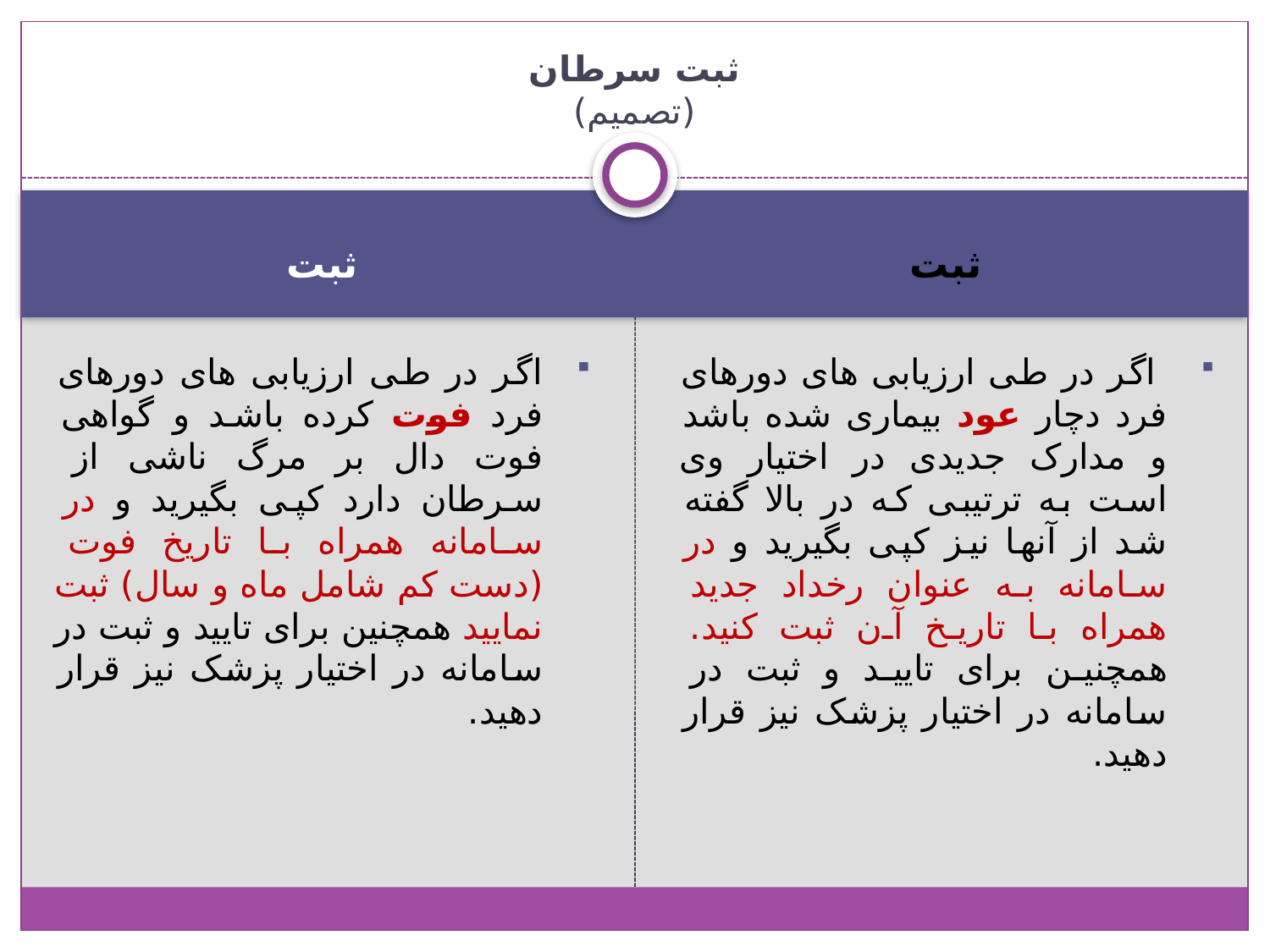

# ثبت سرطان (تصمیم)
ثبت
ثبت
اگر در طی ارزیابی های دورهای فرد فوت کرده باشد و گواهی فوت دال بر مرگ ناشی از سرطان دارد کپی بگیرید و در سامانه همراه با تاریخ فوت (دست کم شامل ماه و سال) ثبت نمایید همچنین برای تایید و ثبت در سامانه در اختیار پزشک نیز قرار دهید.
 اگر در طی ارزیابی های دورهای فرد دچار عود بیماری شده باشد و مدارک جدیدی در اختیار وی است به ترتیبی که در بالا گفته شد از آنها نیز کپی بگیرید و در سامانه به عنوان رخداد جدید همراه با تاریخ آن ثبت کنید. همچنین برای تایید و ثبت در سامانه در اختیار پزشک نیز قرار دهید.